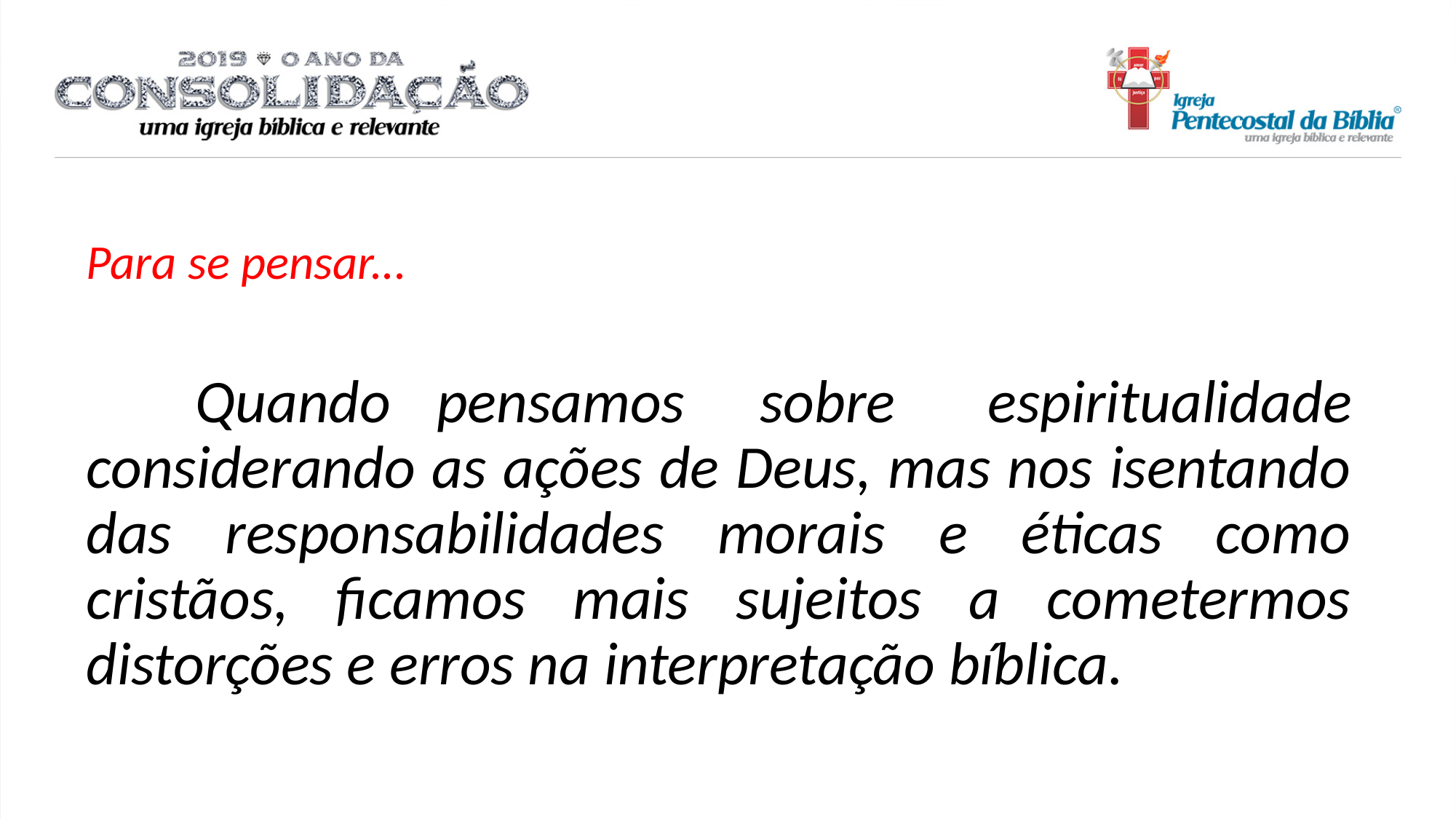

Para se pensar...

	Quando	 pensamos 	sobre 	espiritualidade considerando as ações de Deus, mas nos isentando das responsabilidades morais e éticas como cristãos, ficamos mais sujeitos a cometermos distorções e erros na interpretação bíblica.